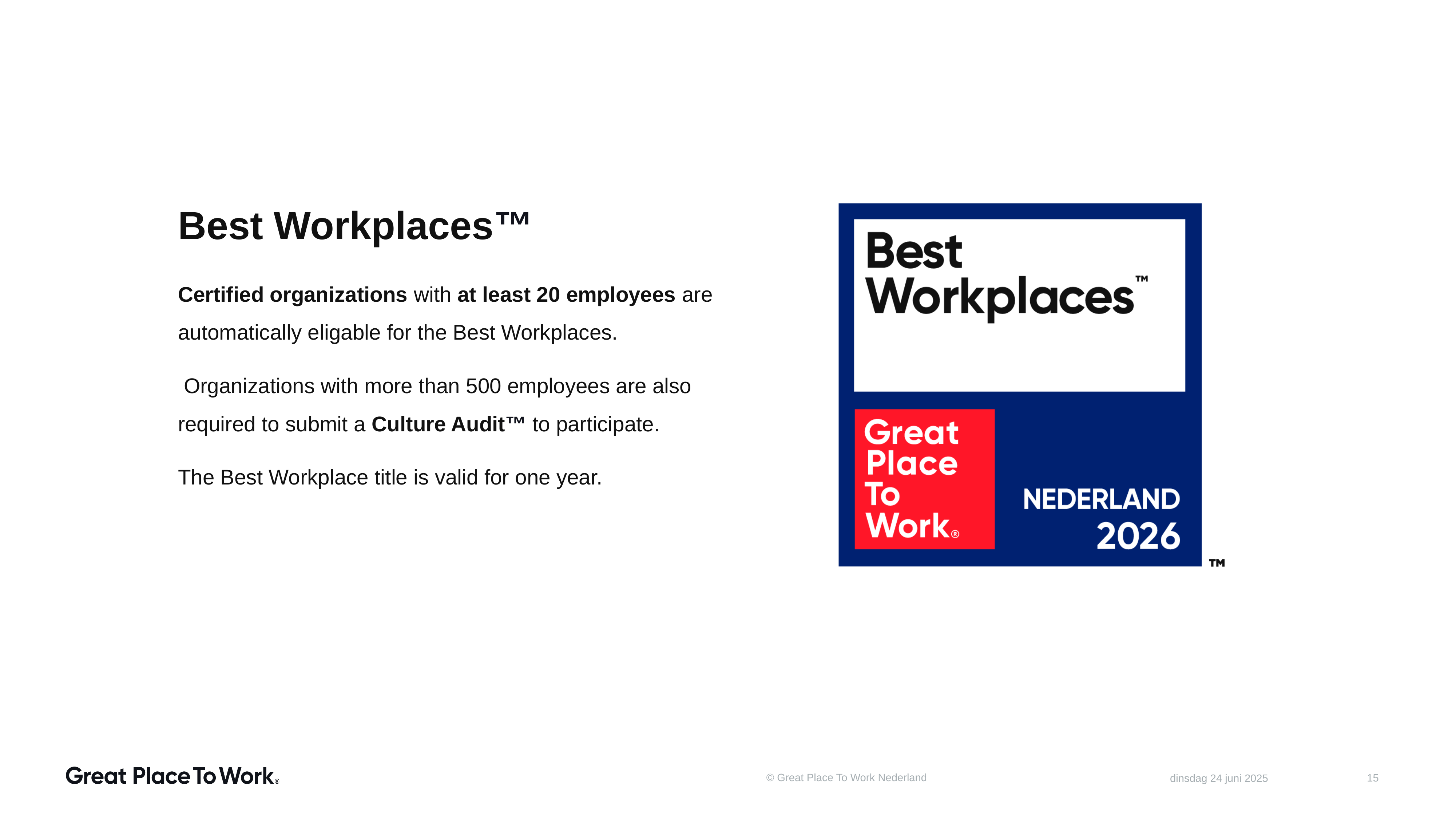

Best Workplaces™
Certified organizations with at least 20 employees are automatically eligable for the Best Workplaces.
 Organizations with more than 500 employees are also required to submit a Culture Audit™ to participate.
The Best Workplace title is valid for one year.
© Great Place To Work Nederland
15
dinsdag 24 juni 2025